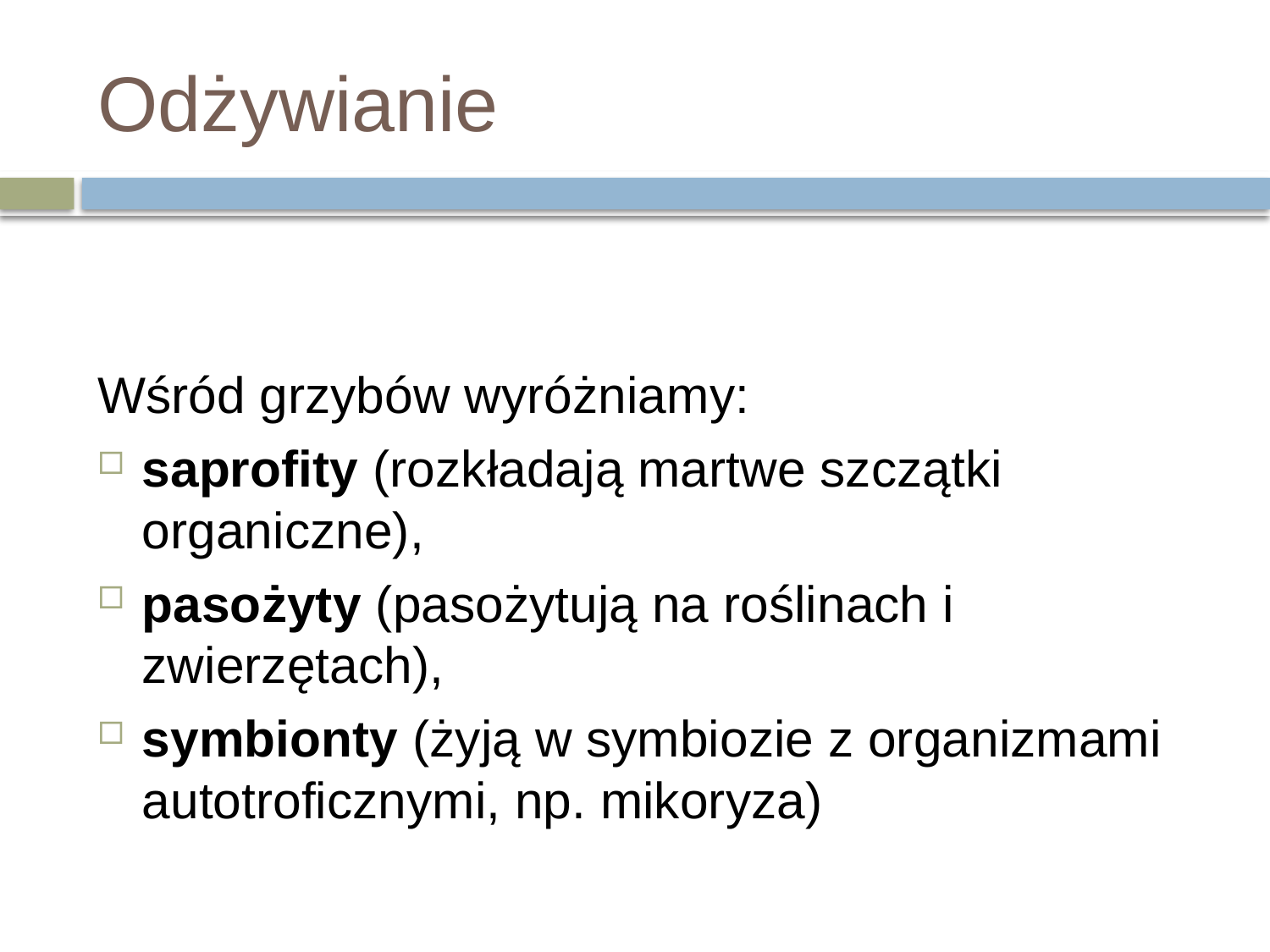

# Odżywianie
Wśród grzybów wyróżniamy:
saprofity (rozkładają martwe szczątki organiczne),
pasożyty (pasożytują na roślinach i zwierzętach),
symbionty (żyją w symbiozie z organizmami autotroficznymi, np. mikoryza)